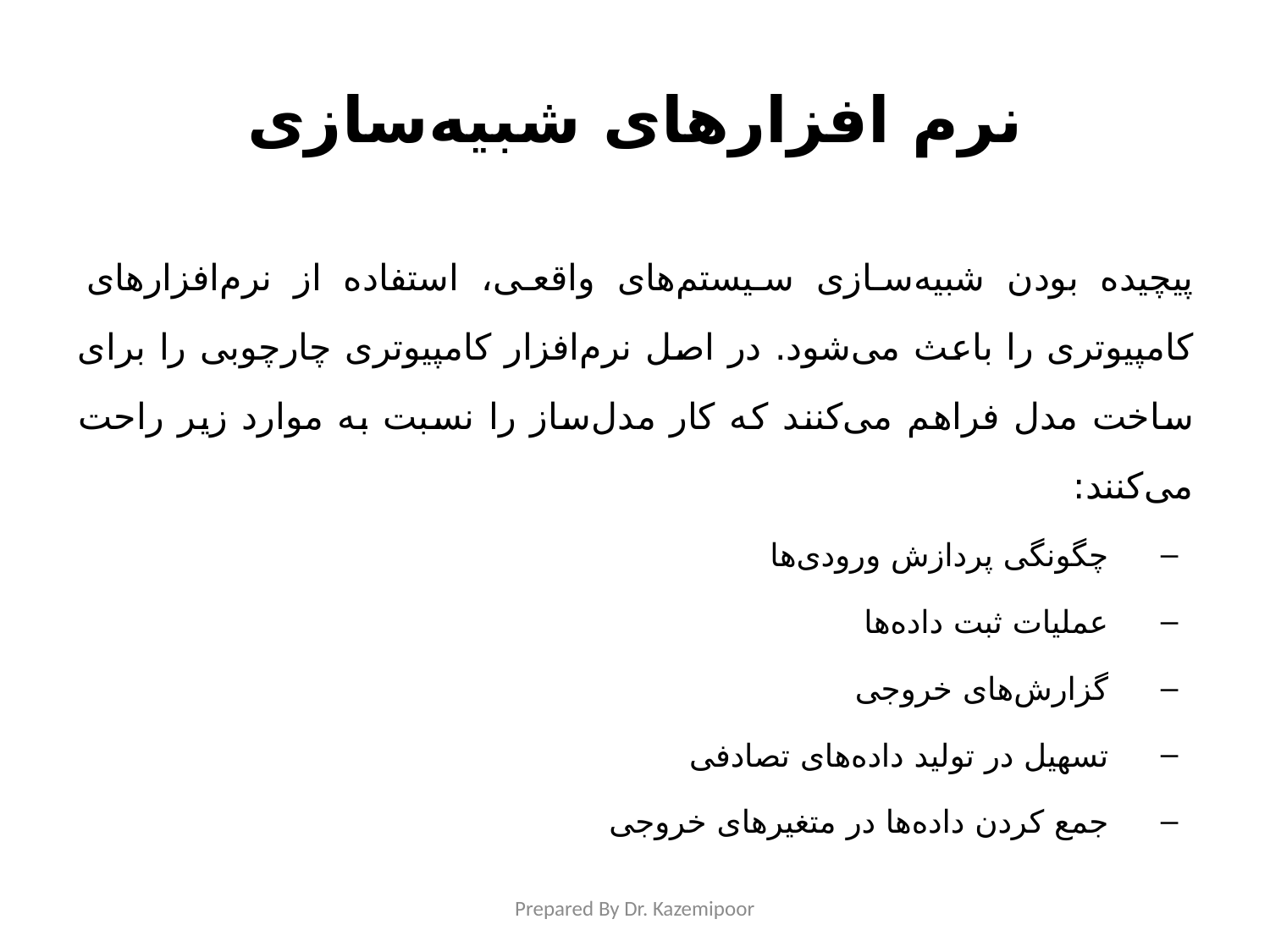

# نرم افزارهای شبیه‌سازی
پیچیده بودن شبیه‌سازی سیستم‌های واقعی، استفاده از نرم‌افزارهای کامپیوتری را باعث می‌شود. در اصل نرم‌افزار کامپیوتری چارچوبی را برای ساخت مدل فراهم می‌کنند که کار مدل‌ساز را نسبت به موارد زیر راحت می‌کنند:
چگونگی پردازش ورودی‌ها
عملیات ثبت داده‌ها
گزارش‌های خروجی
تسهیل در تولید داده‌های تصادفی
جمع‌ کردن داده‌ها در متغیرهای خروجی
Prepared By Dr. Kazemipoor